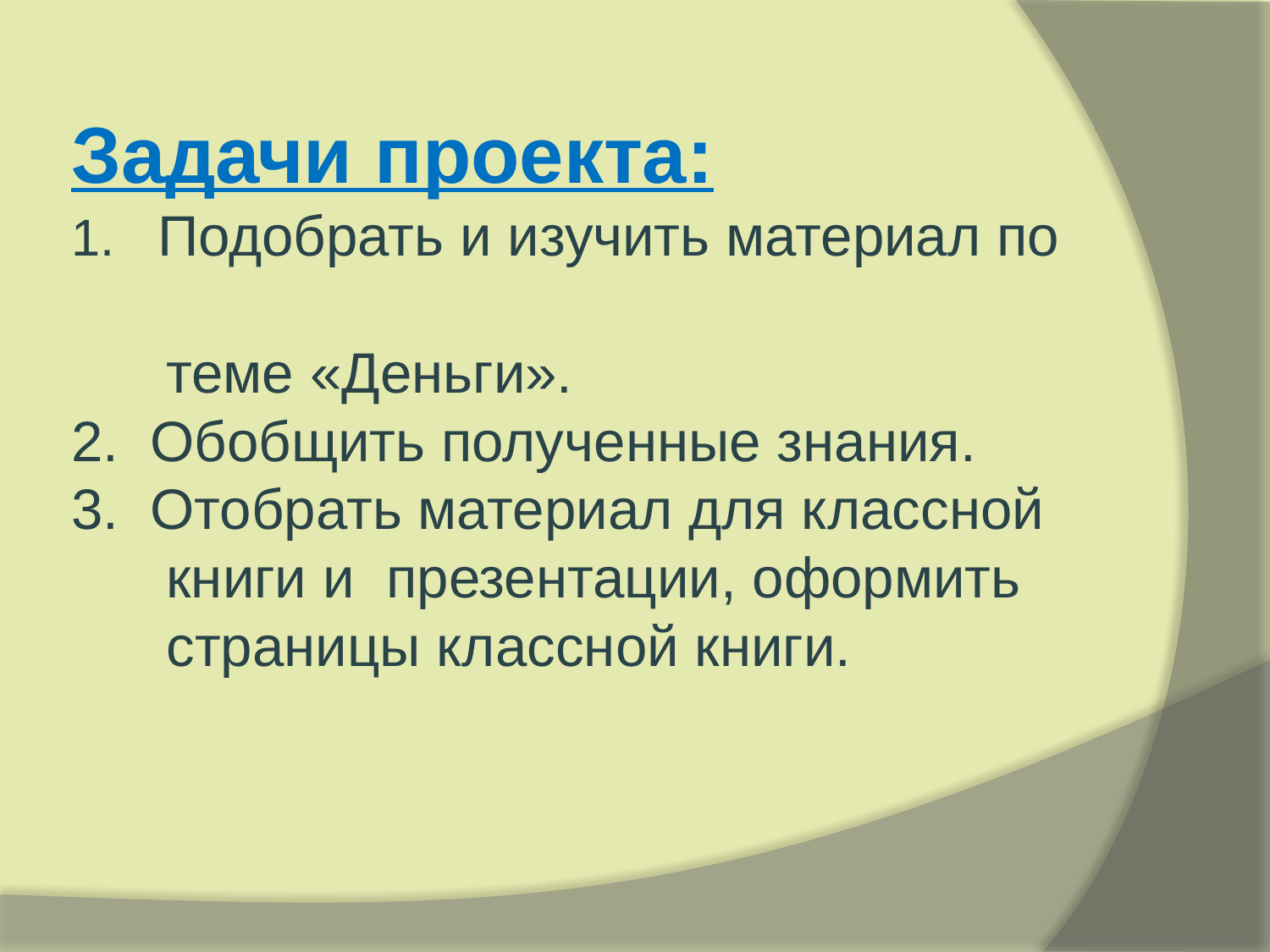

# Задачи проекта: 1.   Подобрать и изучить материал по теме «Деньги». 2.  Обобщить полученные знания. 3.  Отобрать материал для классной книги и  презентации, оформить страницы классной книги.